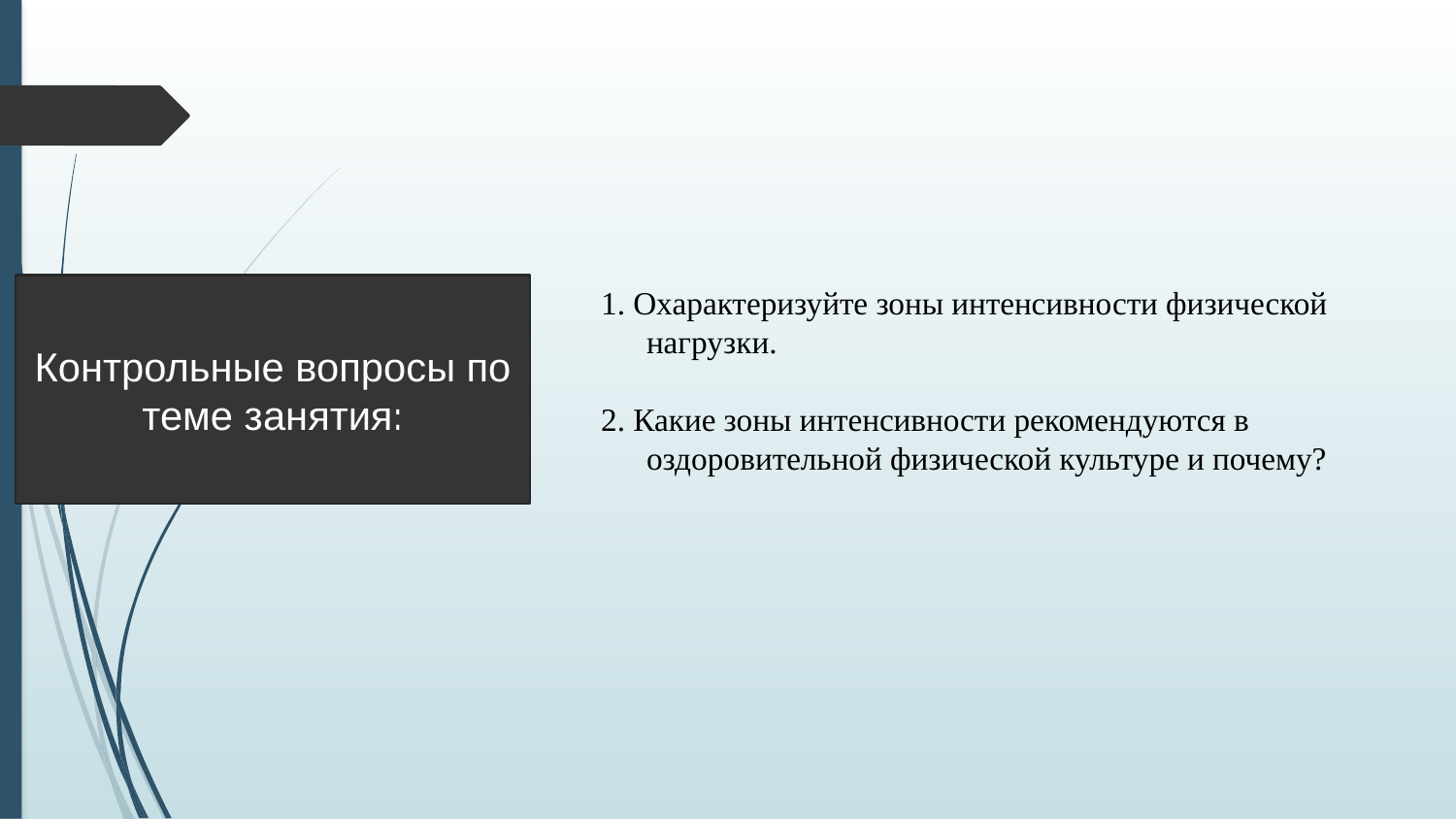

Контрольные вопросы по теме занятия:
1. Охарактеризуйте зоны интенсивности физической нагрузки.

2. Какие зоны интенсивности рекомендуются в оздоровительной физической культуре и почему?